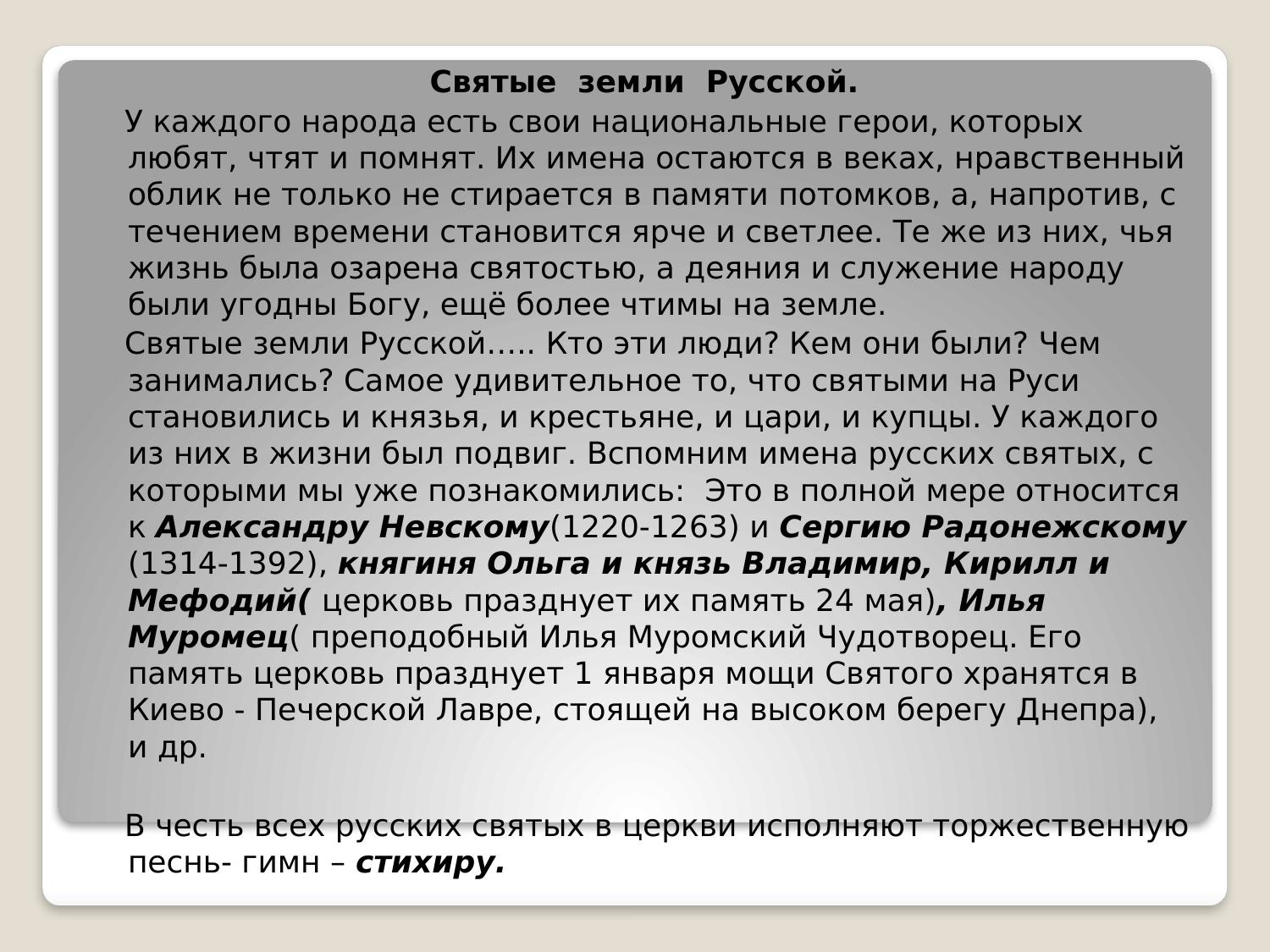

Святые  земли  Русской.
   У каждого народа есть свои национальные герои, которых любят, чтят и помнят. Их имена остаются в веках, нравственный облик не только не стирается в памяти потомков, а, напротив, с течением времени становится ярче и светлее. Те же из них, чья жизнь была озарена святостью, а деяния и служение народу были угодны Богу, ещё более чтимы на земле.
   Святые земли Русской….. Кто эти люди? Кем они были? Чем занимались? Самое удивительное то, что святыми на Руси становились и князья, и крестьяне, и цари, и купцы. У каждого из них в жизни был подвиг. Вспомним имена русских святых, с которыми мы уже познакомились:  Это в полной мере относится к Александру Невскому(1220-1263) и Сергию Радонежскому (1314-1392), княгиня Ольга и князь Владимир, Кирилл и Мефодий( церковь празднует их память 24 мая), Илья Муромец( преподобный Илья Муромский Чудотворец. Его память церковь празднует 1 января мощи Святого хранятся в Киево - Печерской Лавре, стоящей на высоком берегу Днепра),  и др.

   В честь всех русских святых в церкви исполняют торжественную песнь- гимн – стихиру.